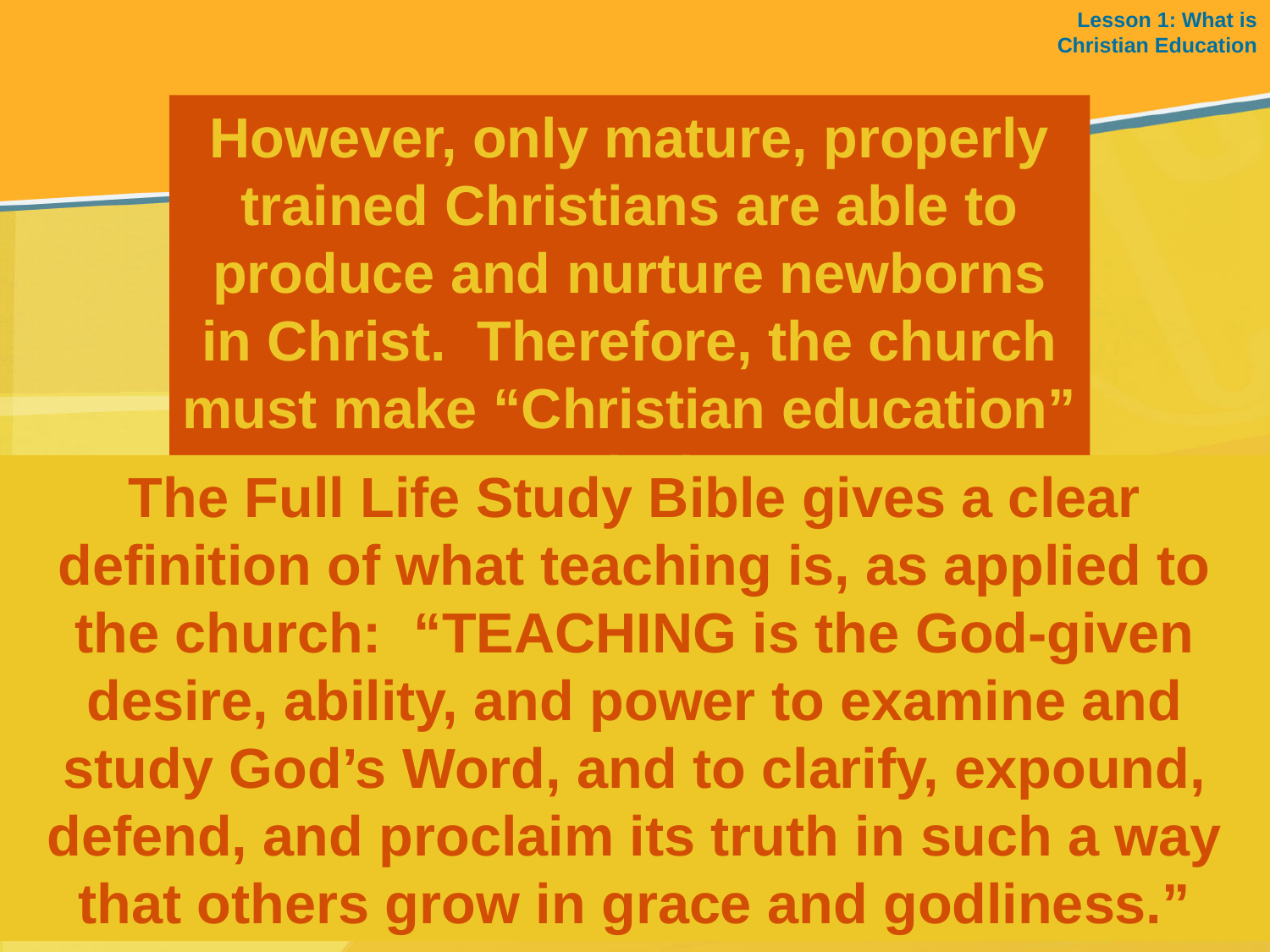

Lesson 1: What is Christian Education
However, only mature, properly trained Christians are able to produce and nurture newborns in Christ.  Therefore, the church must make “Christian education” a priority.
The Full Life Study Bible gives a clear definition of what teaching is, as applied to the church:  “TEACHING is the God-given desire, ability, and power to examine and study God’s Word, and to clarify, expound, defend, and proclaim its truth in such a way that others grow in grace and godliness.”